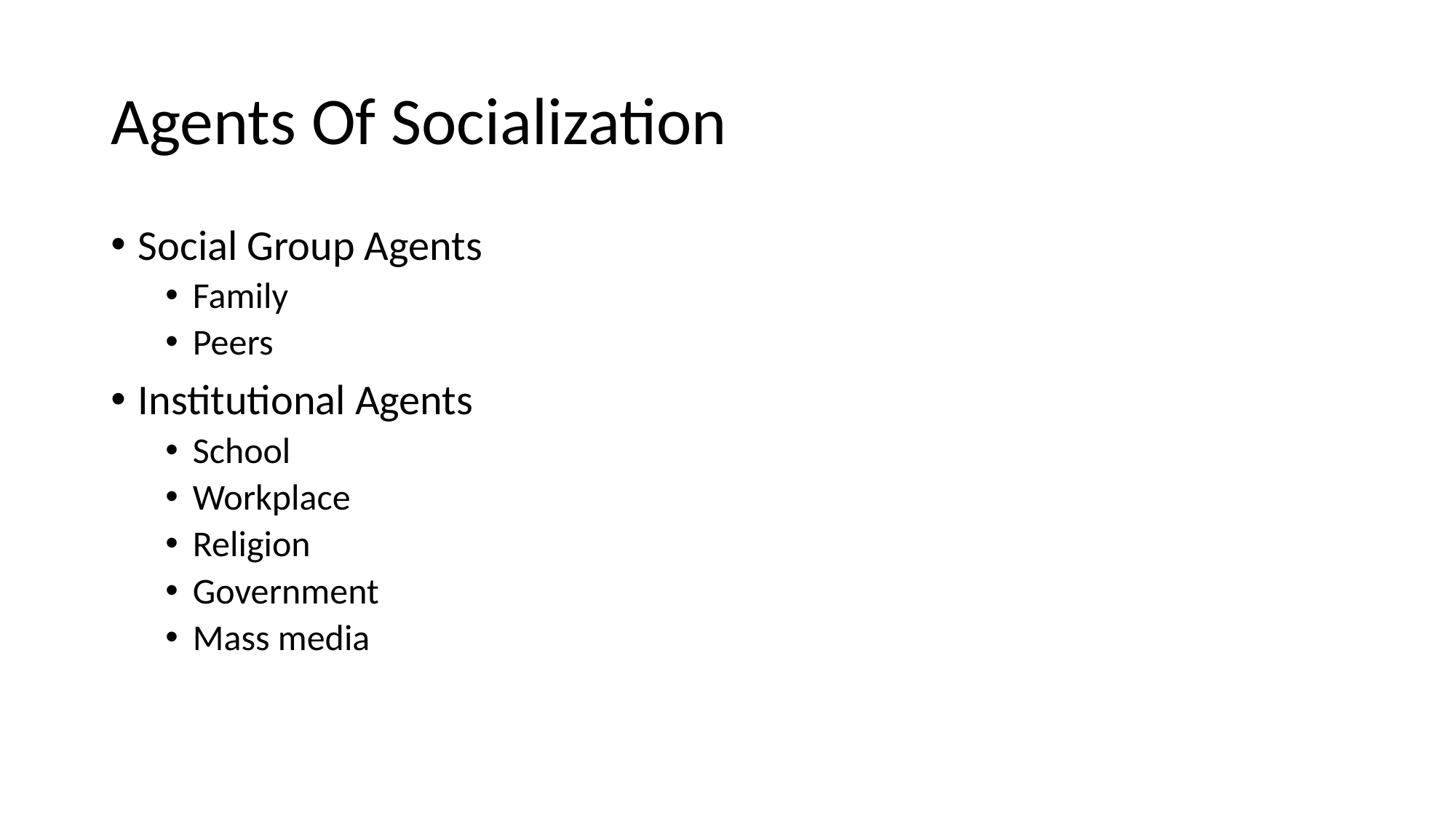

# Agents Of Socialization
Social Group Agents
Family
Peers
Institutional Agents
School
Workplace
Religion
Government
Mass media